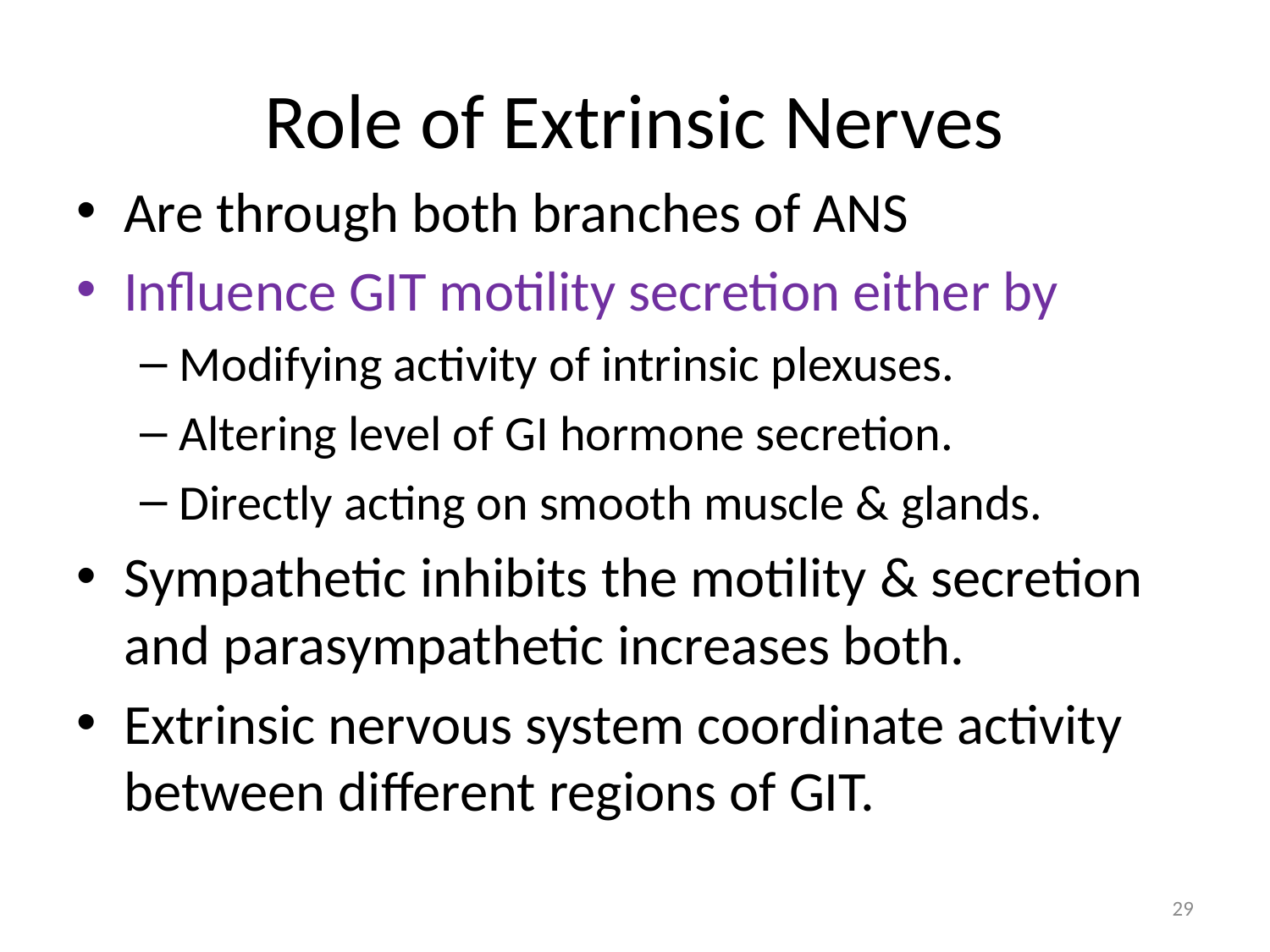

# Role of Extrinsic Nerves
Are through both branches of ANS
Influence GIT motility secretion either by
Modifying activity of intrinsic plexuses.
Altering level of GI hormone secretion.
Directly acting on smooth muscle & glands.
Sympathetic inhibits the motility & secretion and parasympathetic increases both.
Extrinsic nervous system coordinate activity between different regions of GIT.
29